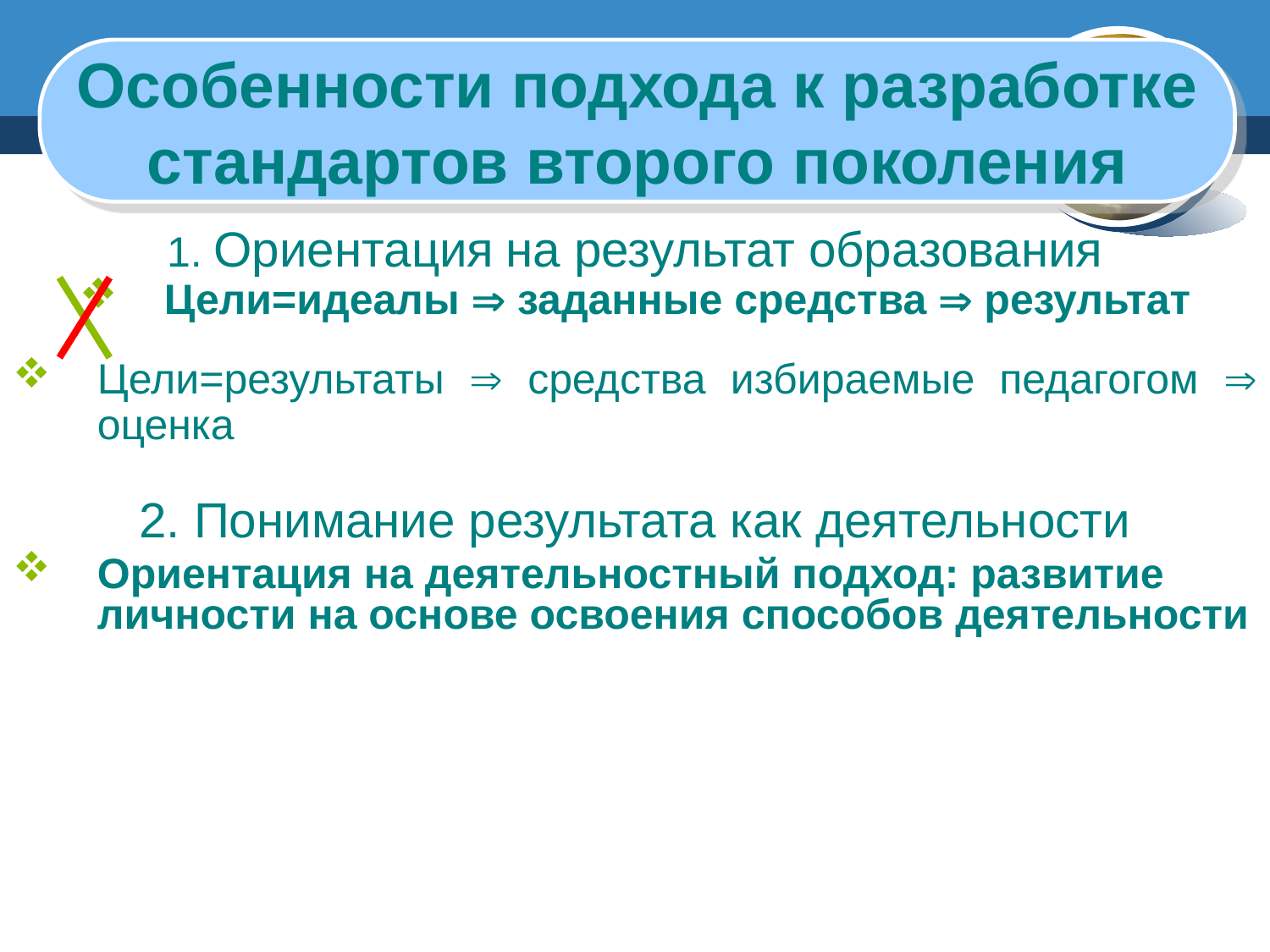

Особенности подхода к разработке
стандартов второго поколения
1. Ориентация на результат образования
Цели=идеалы ⇒ заданные средства ⇒ результат

Цели=результаты ⇒ средства избираемые педагогом ⇒ оценка

2. Понимание результата как деятельности
Ориентация на деятельностный подход: развитие личности на основе освоения способов деятельности